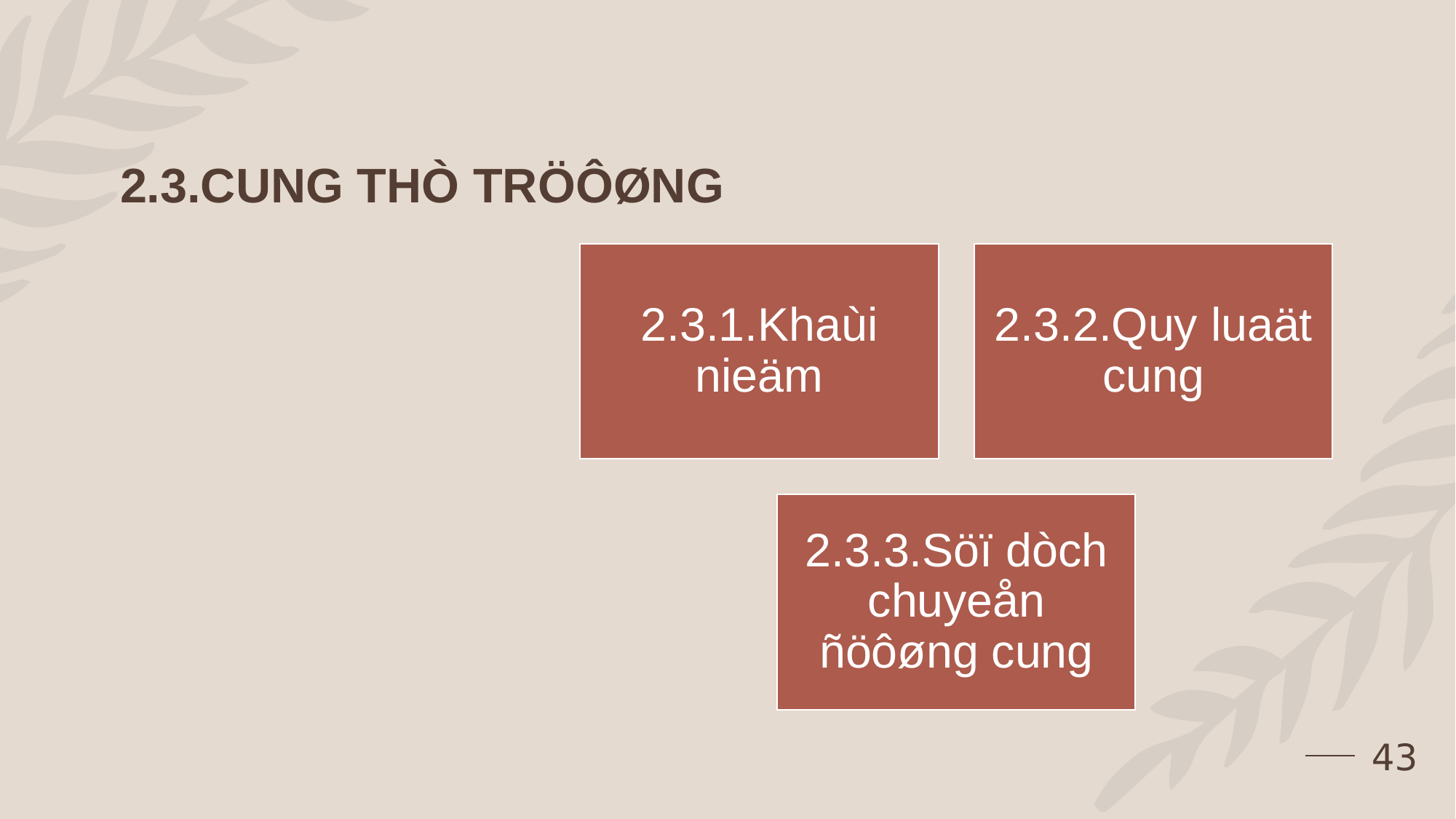

# 2.3.CUNG THÒ TRÖÔØNG

2.3.1.Khaùi nieäm
2.3.2.Quy luaät cung
2.3.3.Söï dòch chuyeån ñöôøng cung
43